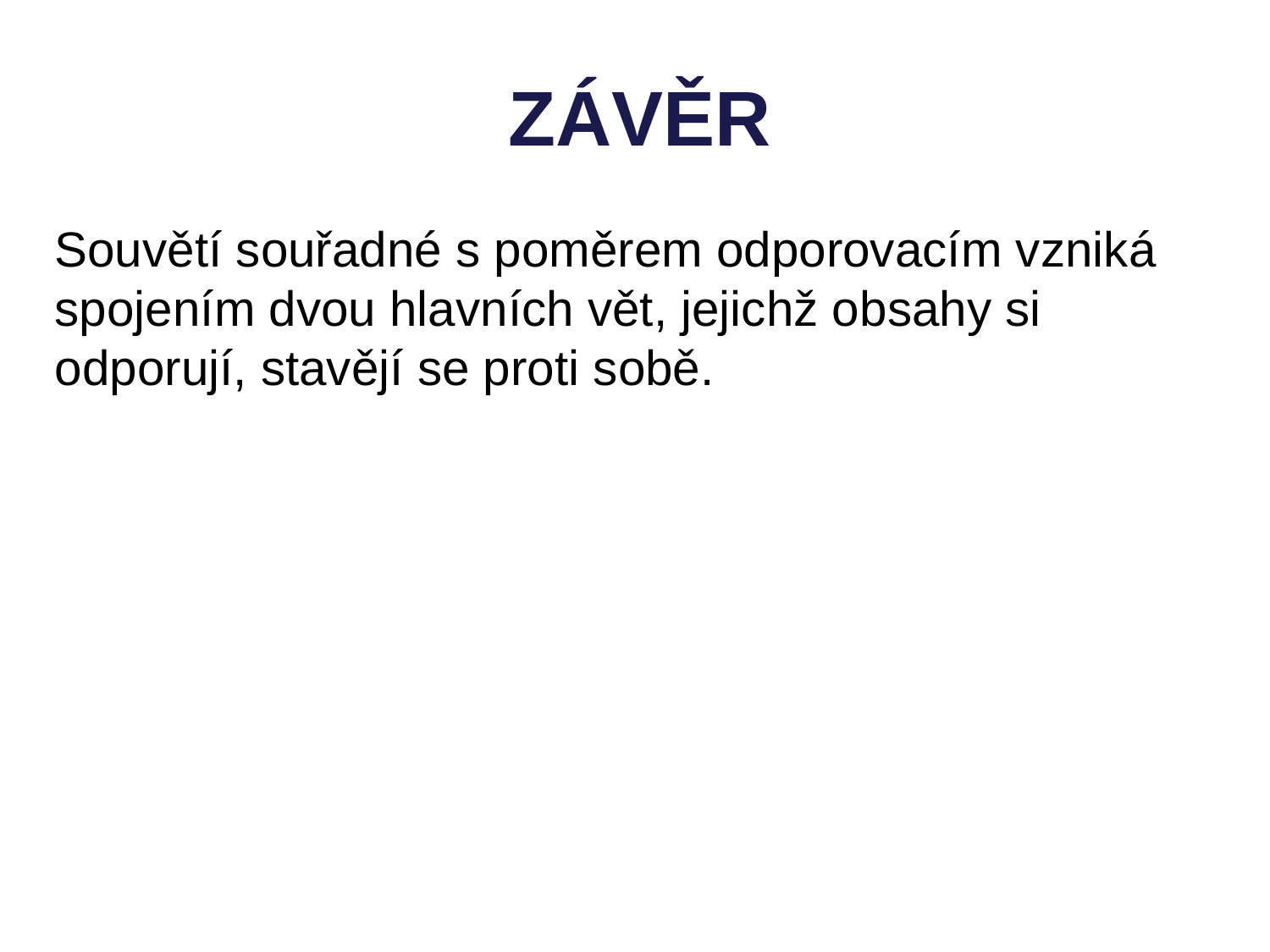

ZÁVĚR
Souvětí souřadné s poměrem odporovacím vzniká spojením dvou hlavních vět, jejichž obsahy si odporují, stavějí se proti sobě.